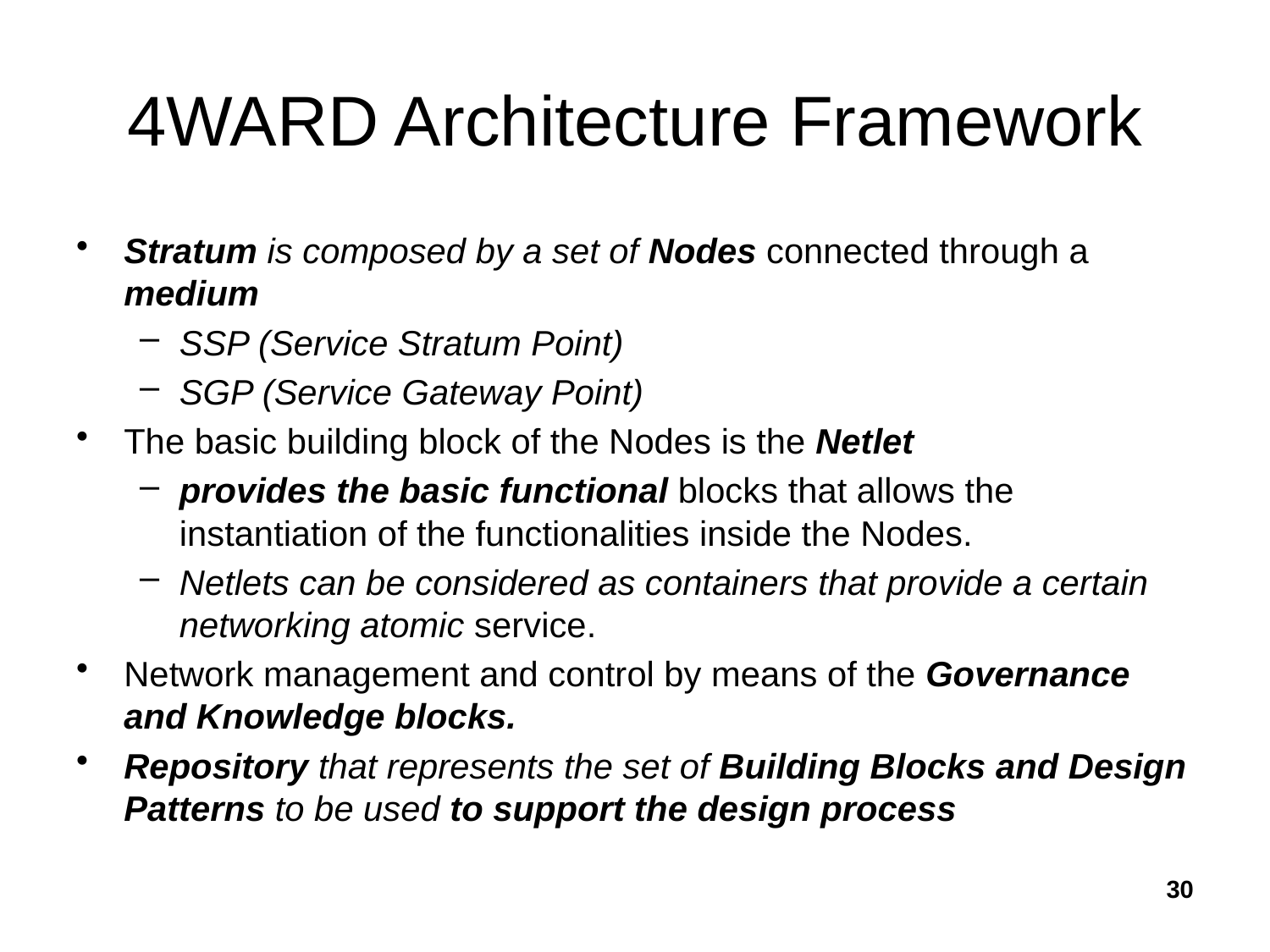

# 4WARD Architecture Framework
Stratum is composed by a set of Nodes connected through a medium
SSP (Service Stratum Point)
SGP (Service Gateway Point)
The basic building block of the Nodes is the Netlet
provides the basic functional blocks that allows the instantiation of the functionalities inside the Nodes.
Netlets can be considered as containers that provide a certain networking atomic service.
Network management and control by means of the Governance and Knowledge blocks.
Repository that represents the set of Building Blocks and Design Patterns to be used to support the design process
30